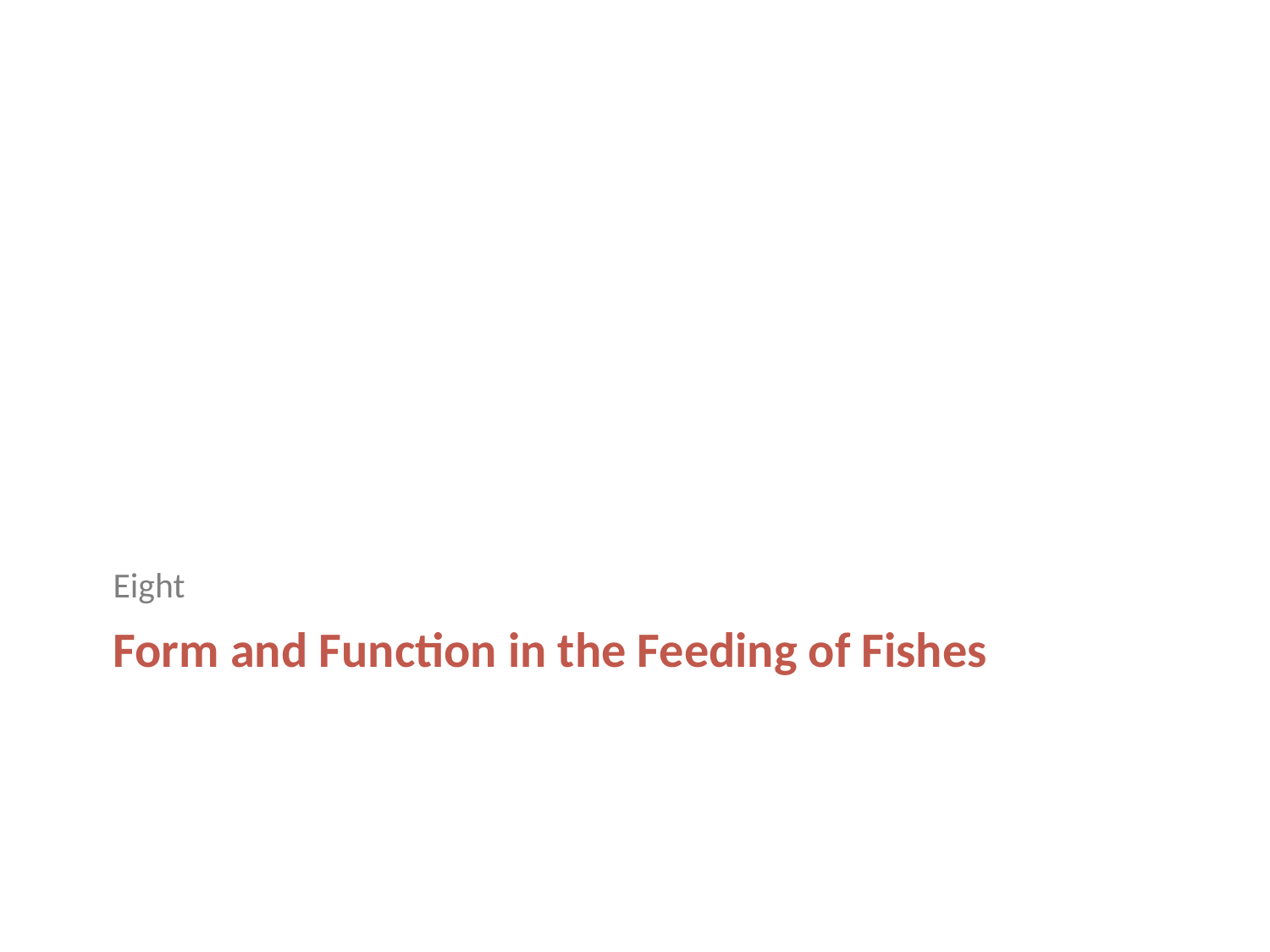

Eight
# Form and Function in the Feeding of Fishes